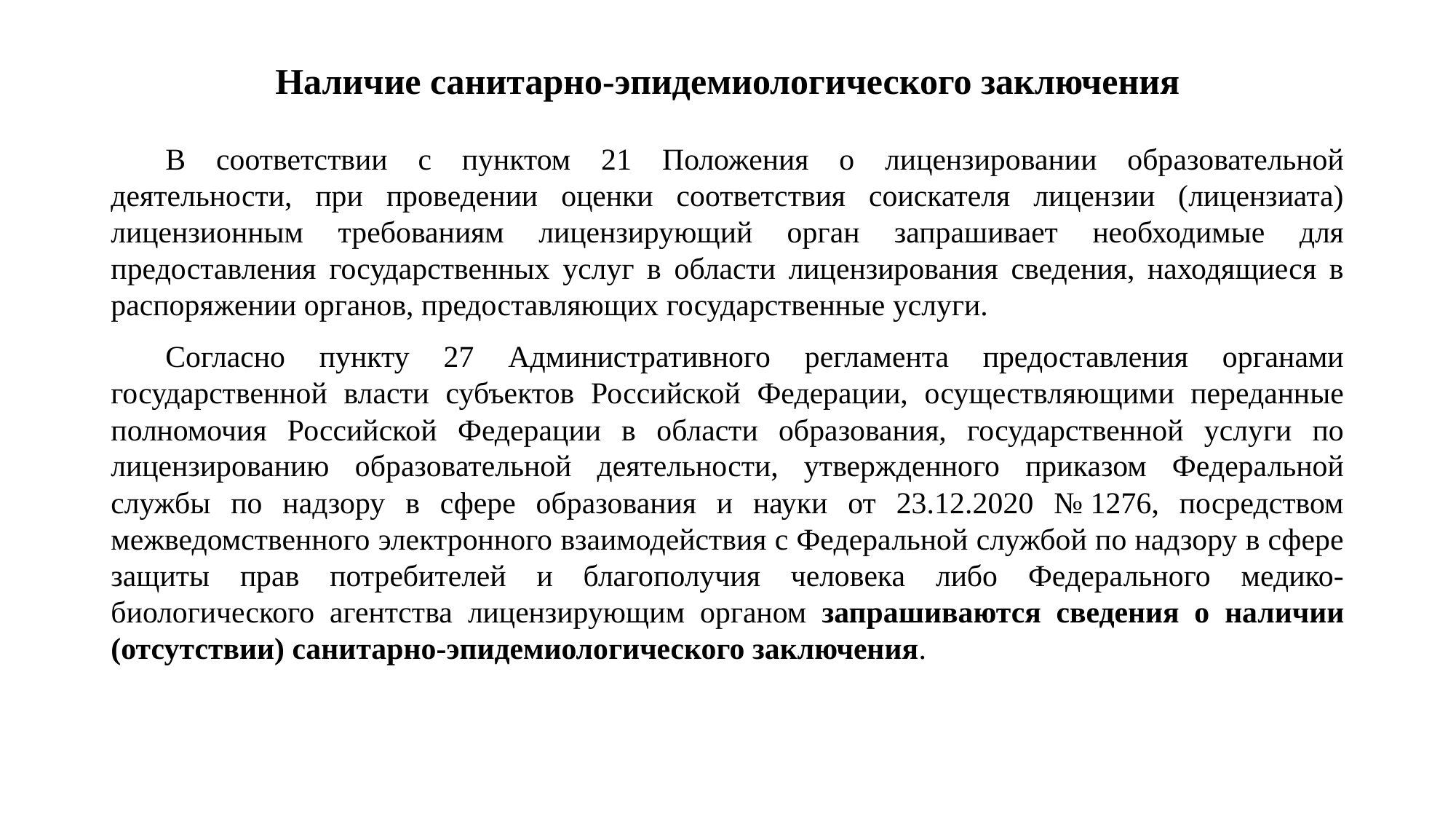

# Наличие санитарно-эпидемиологического заключения
В соответствии с пунктом 21 Положения о лицензировании образовательной деятельности, при проведении оценки соответствия соискателя лицензии (лицензиата) лицензионным требованиям лицензирующий орган запрашивает необходимые для предоставления государственных услуг в области лицензирования сведения, находящиеся в распоряжении органов, предоставляющих государственные услуги.
Согласно пункту 27 Административного регламента предоставления органами государственной власти субъектов Российской Федерации, осуществляющими переданные полномочия Российской Федерации в области образования, государственной услуги по лицензированию образовательной деятельности, утвержденного приказом Федеральной службы по надзору в сфере образования и науки от 23.12.2020 № 1276, посредством межведомственного электронного взаимодействия с Федеральной службой по надзору в сфере защиты прав потребителей и благополучия человека либо Федерального медико-биологического агентства лицензирующим органом запрашиваются сведения о наличии (отсутствии) санитарно-эпидемиологического заключения.